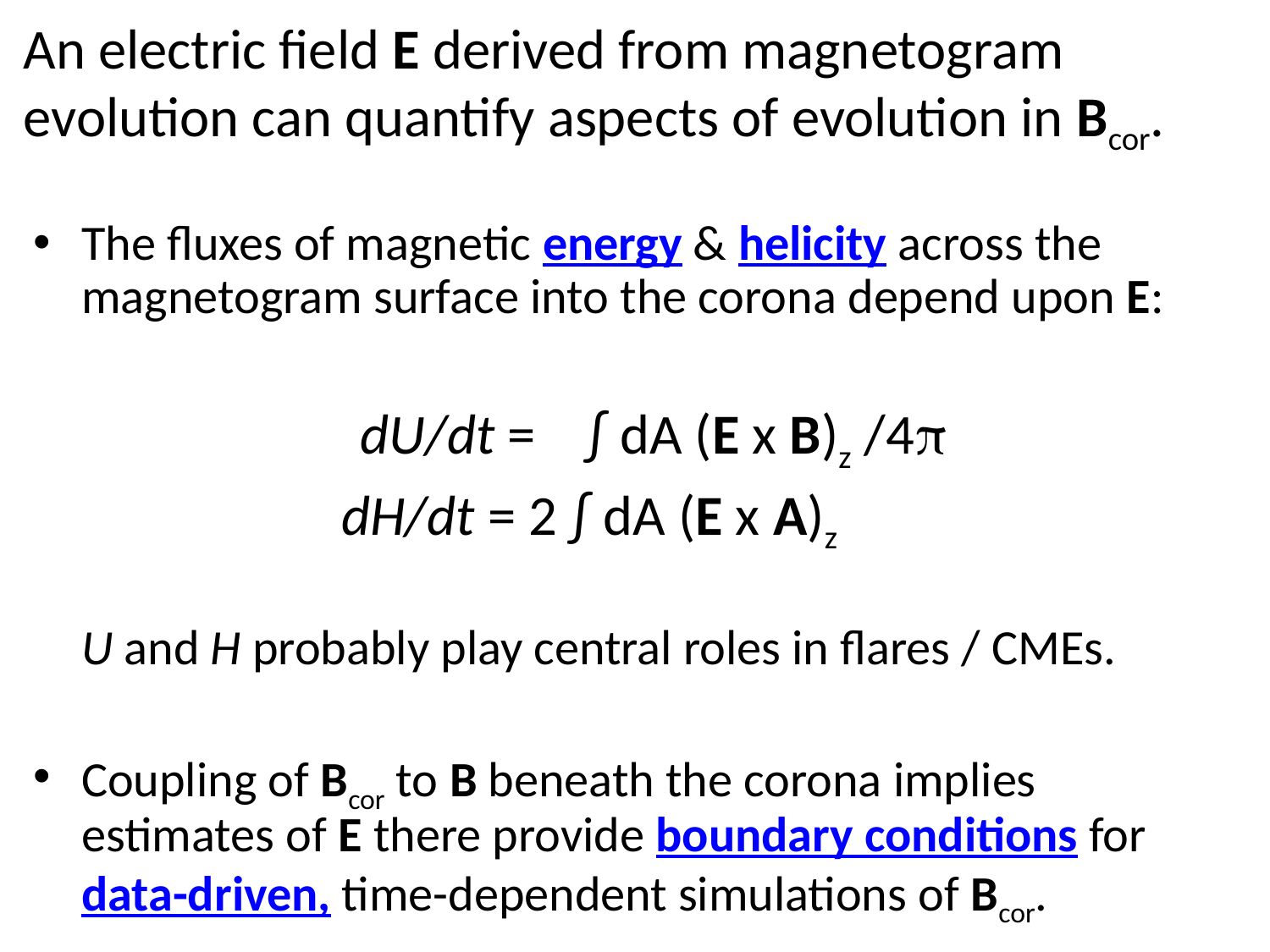

# An electric field E derived from magnetogram evolution can quantify aspects of evolution in Bcor.
The fluxes of magnetic energy & helicity across the magnetogram surface into the corona depend upon E:

	  dU/dt =    ∫ dA (E x B)z /4π
dH/dt = 2 ∫ dA (E x A)z

	U and H probably play central roles in flares / CMEs.

Coupling of Bcor to B beneath the corona implies estimates of E there provide boundary conditions for data-driven, time-dependent simulations of Bcor.